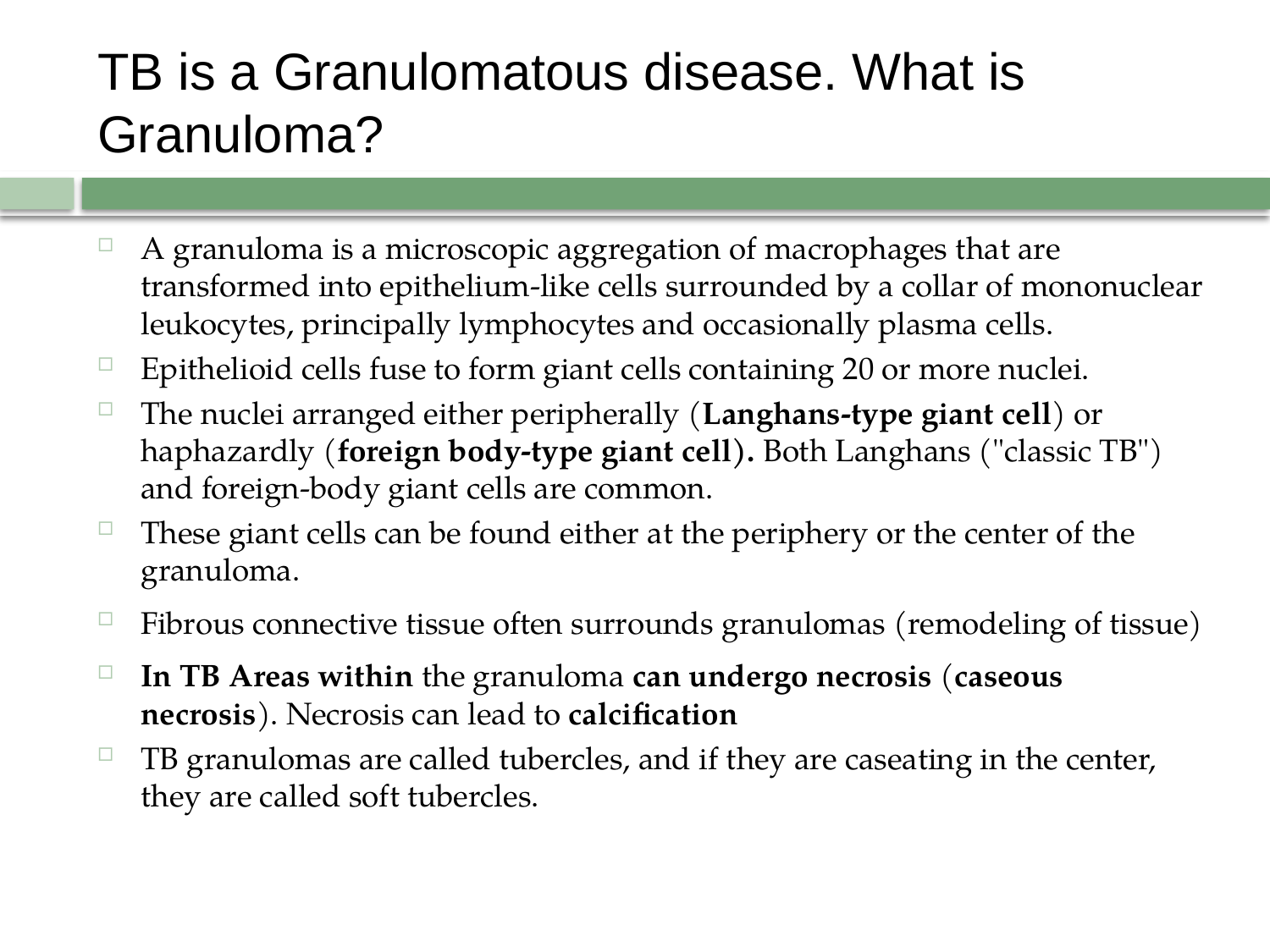

# TB is a Granulomatous disease. What is Granuloma?
A granuloma is a microscopic aggregation of macrophages that are transformed into epithelium-like cells surrounded by a collar of mononuclear leukocytes, principally lymphocytes and occasionally plasma cells.
Epithelioid cells fuse to form giant cells containing 20 or more nuclei.
The nuclei arranged either peripherally (Langhans-type giant cell) or haphazardly (foreign body-type giant cell). Both Langhans ("classic TB") and foreign-body giant cells are common.
These giant cells can be found either at the periphery or the center of the granuloma.
Fibrous connective tissue often surrounds granulomas (remodeling of tissue)
In TB Areas within the granuloma can undergo necrosis (caseous necrosis). Necrosis can lead to calcification
TB granulomas are called tubercles, and if they are caseating in the center, they are called soft tubercles.